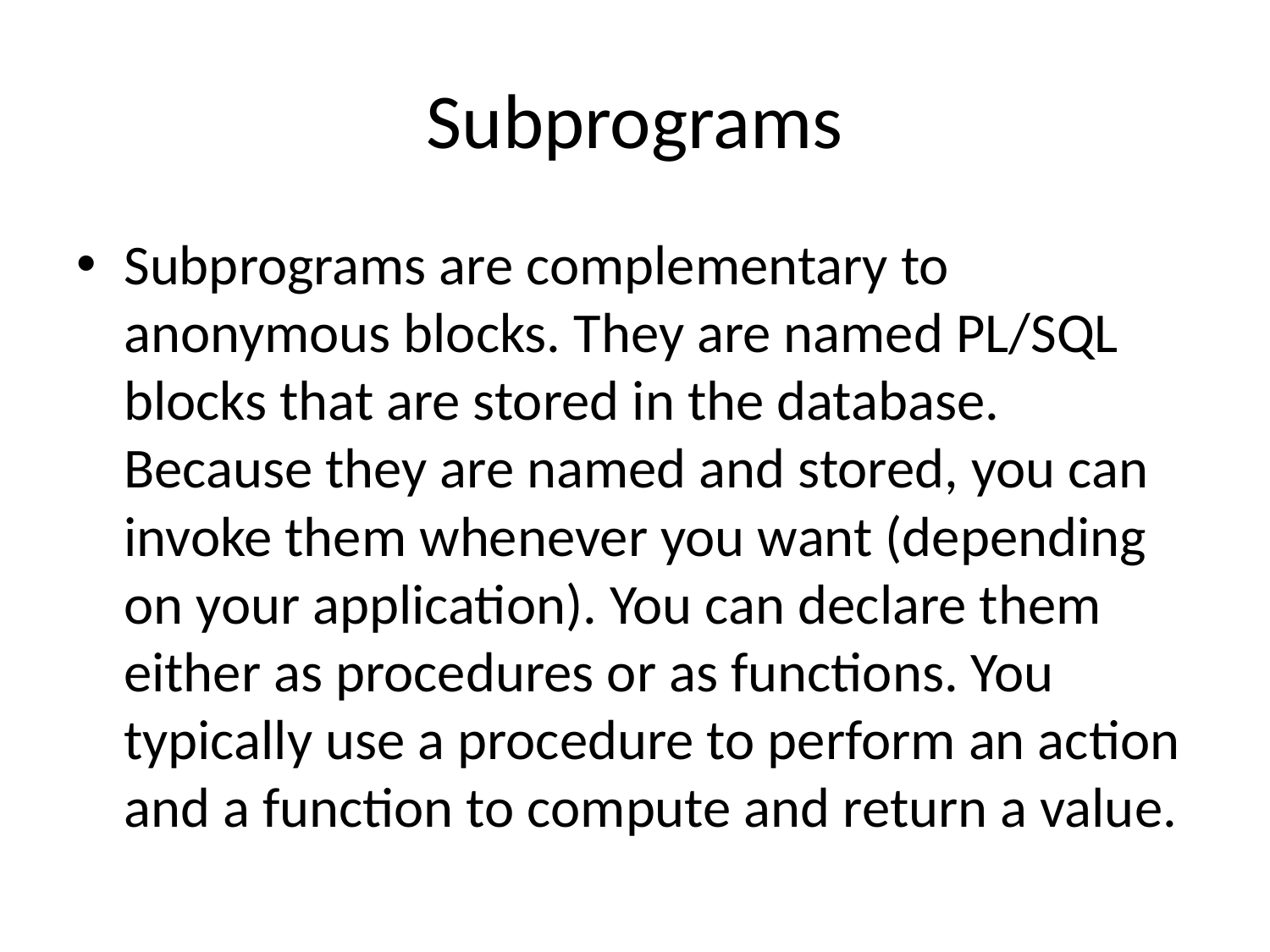

# Subprograms
Subprograms are complementary to anonymous blocks. They are named PL/SQL blocks that are stored in the database. Because they are named and stored, you can invoke them whenever you want (depending on your application). You can declare them either as procedures or as functions. You typically use a procedure to perform an action and a function to compute and return a value.